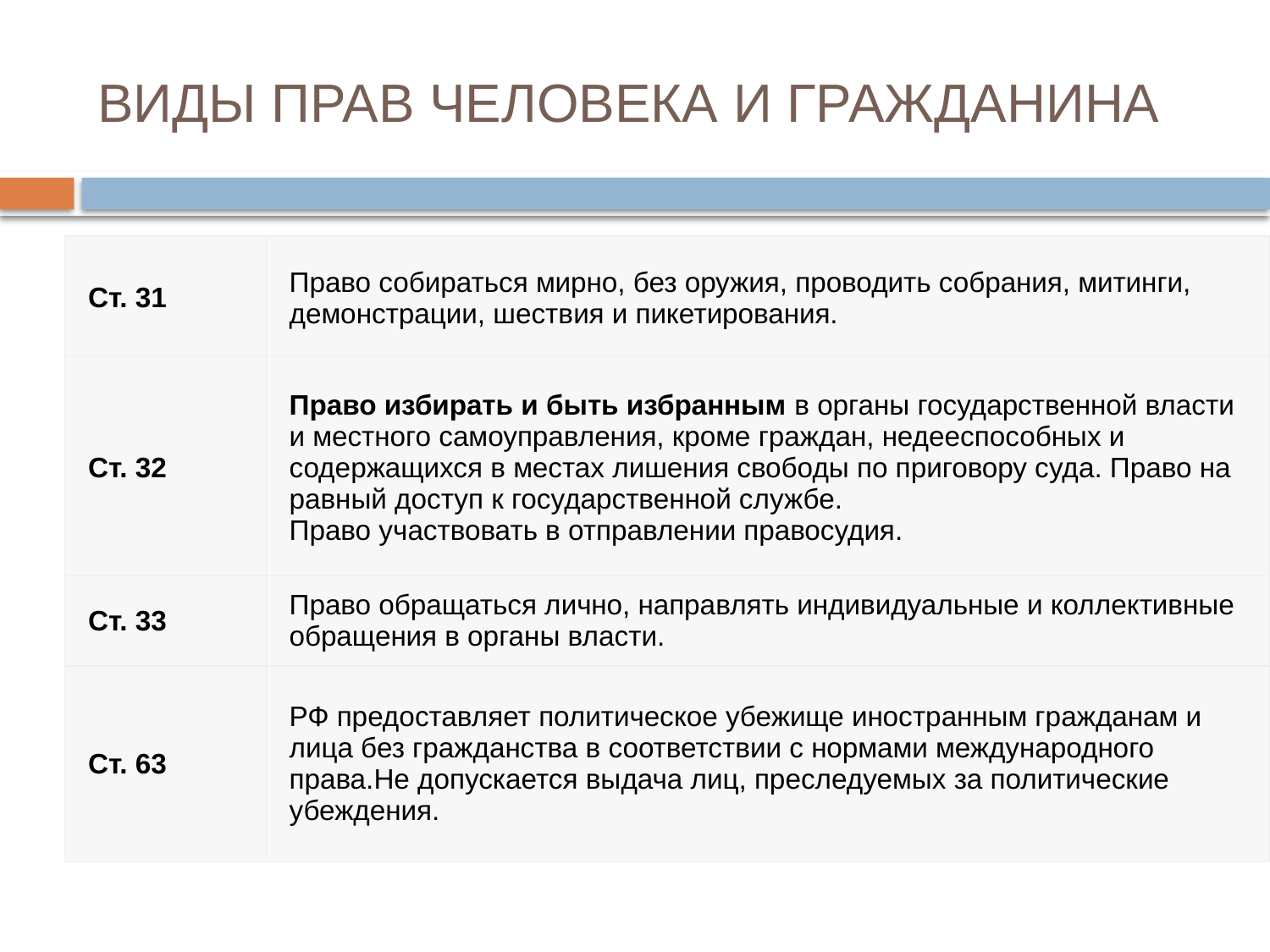

# ВИДЫ ПРАВ ЧЕЛОВЕКА И ГРАЖДАНИНА
Политические права.
Обеспечивают возможность участия в политической жизни страны.

| Ст. 28 | Гарантируется свобода  совести, вероисповедания, право не исповедовать никакой религии. |
| --- | --- |
| Ст. 31 | Право собираться мирно, без оружия, проводить собрания, митинги, демонстрации, шествия и пикетирования. |
| --- | --- |
| Ст. 29 | Гарантирована свобода мысли и слова. Не допускается пропаганда, вызывающая национальную, религиозную, социальную, расовую ненависть или вражду. Никто не может быть принуждён к выражению мнений и убеждений или отказу от них. Право получать, передавать, искать, производить, распространять информацию законным способом. Свобода массовой информации. Цензура запрещена. Перечень сведений, составляющих государственную тайну, определятся федеральным законом. |
| --- | --- |
| Ст. 32 | Право избирать и быть избранным в органы государственной власти и местного самоуправления, кроме граждан, недееспособных и содержащихся в местах лишения свободы по приговору суда. Право на равный доступ к государственной службе. Право участвовать в отправлении правосудия. |
| --- | --- |
| Ст. 33 | Право обращаться лично, направлять индивидуальные и коллективные обращения в органы власти. |
| --- | --- |
| Ст. 63 | РФ предоставляет политическое убежище иностранным гражданам и лица без гражданства в соответствии с нормами международного права.Не допускается выдача лиц, преследуемых за политические убеждения. |
| --- | --- |
| Ст. 30 | Право на объединения для защиты интересов. Свобода объединений гарнируется. |
| --- | --- |